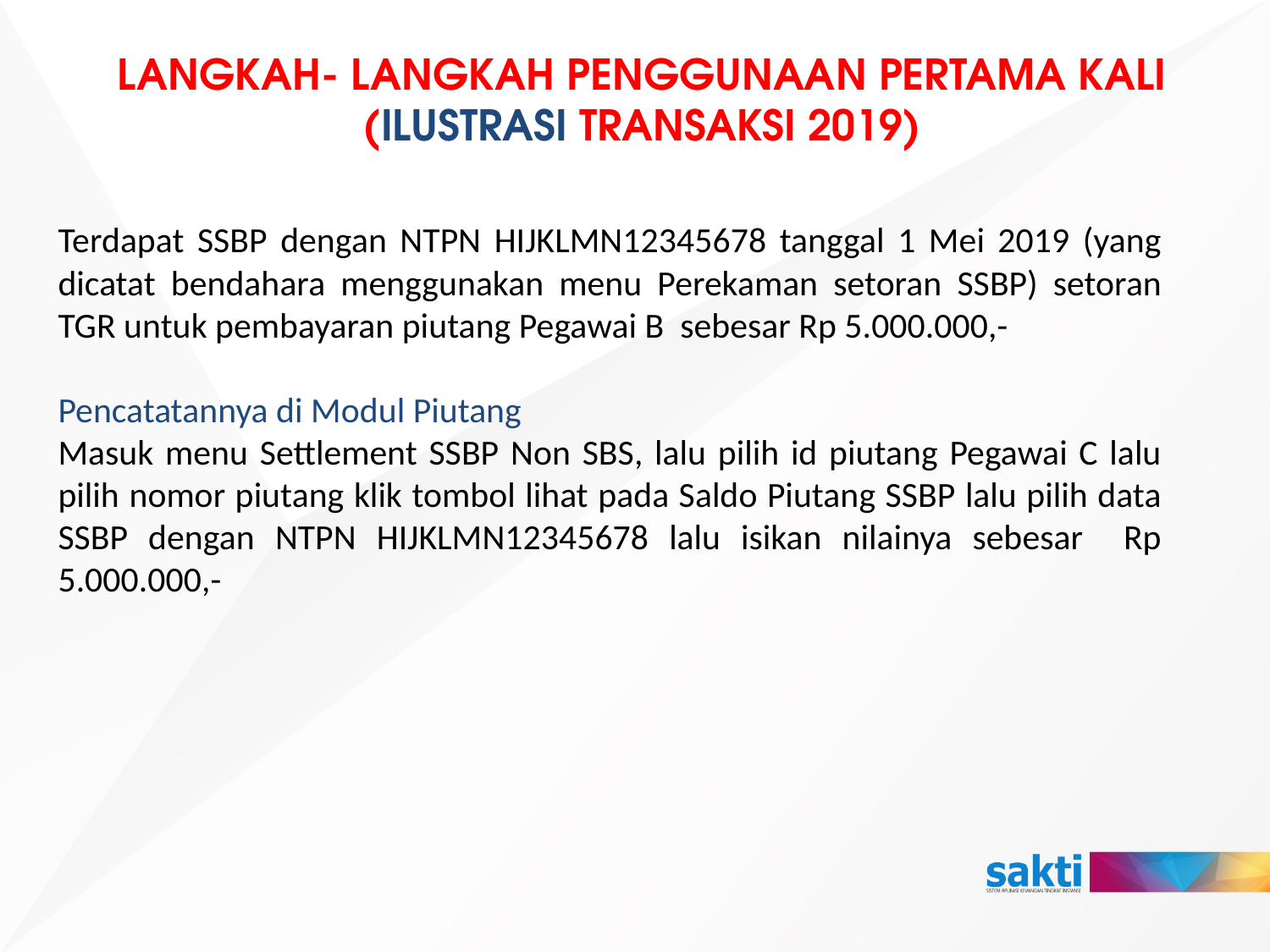

# LANGKAH- LANGKAH PENGGUNAAN PERTAMA KALI (ILUSTRASI TRANSAKSI 2019)
Terdapat SSBP dengan NTPN HIJKLMN12345678 tanggal 1 Mei 2019 (yang dicatat bendahara menggunakan menu Perekaman setoran SSBP) setoran TGR untuk pembayaran piutang Pegawai B  sebesar Rp 5.000.000,-

Pencatatannya di Modul Piutang
Masuk menu Settlement SSBP Non SBS, lalu pilih id piutang Pegawai C lalu pilih nomor piutang klik tombol lihat pada Saldo Piutang SSBP lalu pilih data SSBP dengan NTPN HIJKLMN12345678 lalu isikan nilainya sebesar  Rp 5.000.000,-